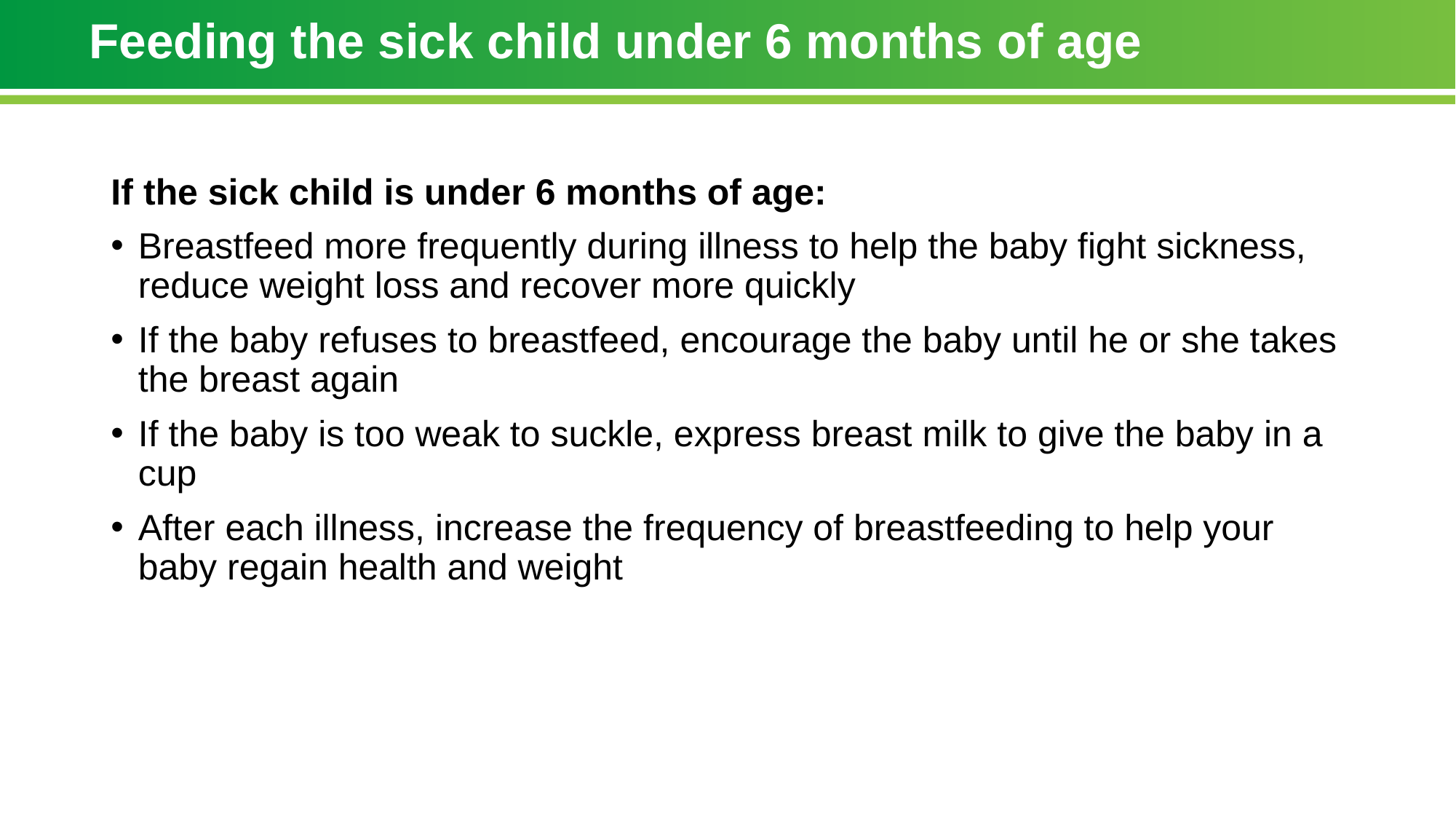

# Feeding the sick child under 6 months of age
If the sick child is under 6 months of age:
Breastfeed more frequently during illness to help the baby fight sickness, reduce weight loss and recover more quickly
If the baby refuses to breastfeed, encourage the baby until he or she takes the breast again
If the baby is too weak to suckle, express breast milk to give the baby in a cup
After each illness, increase the frequency of breastfeeding to help your baby regain health and weight